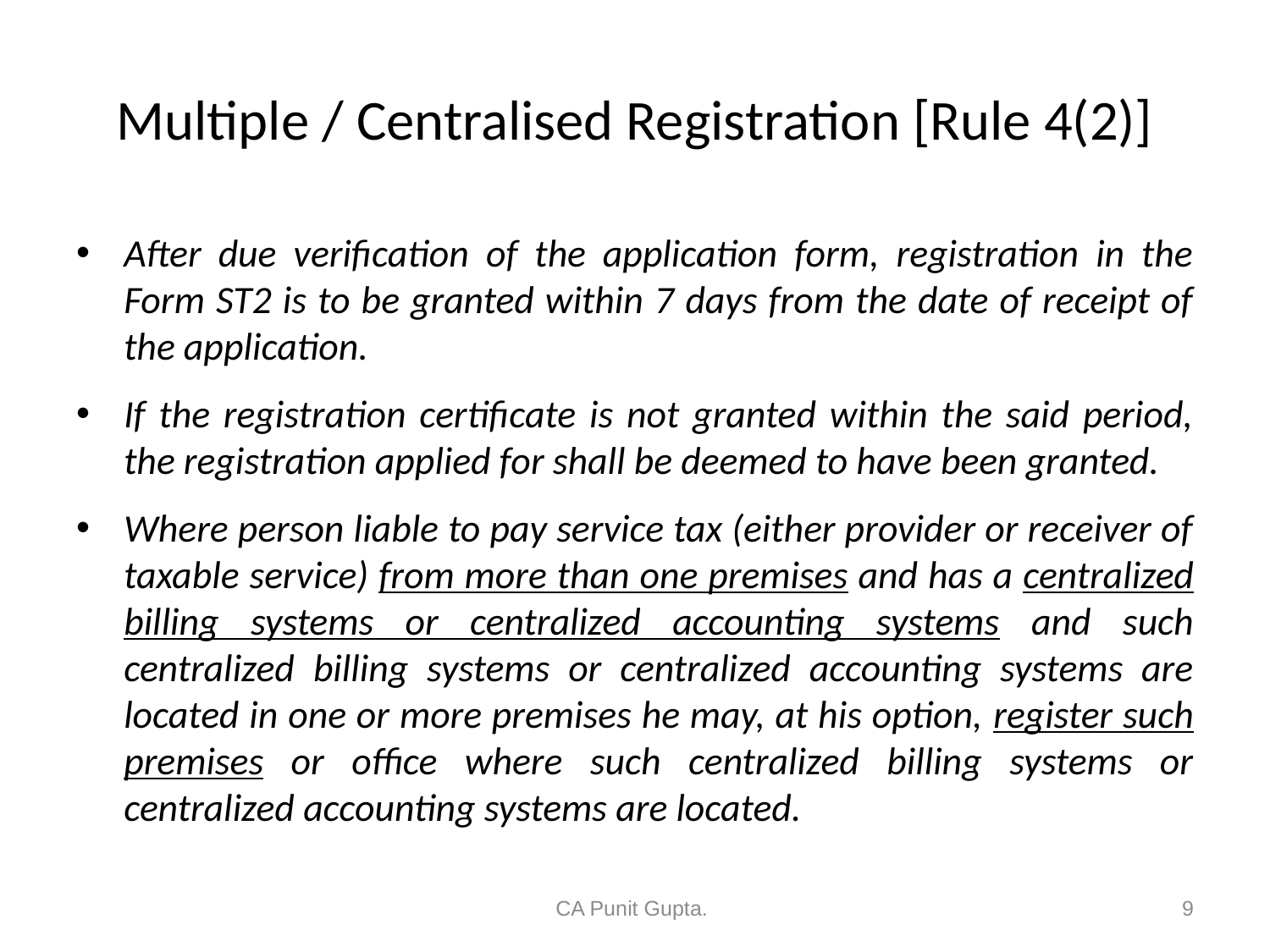

# Multiple / Centralised Registration [Rule 4(2)]
After due verification of the application form, registration in the Form ST2 is to be granted within 7 days from the date of receipt of the application.
If the registration certificate is not granted within the said period, the registration applied for shall be deemed to have been granted.
Where person liable to pay service tax (either provider or receiver of taxable service) from more than one premises and has a centralized billing systems or centralized accounting systems and such centralized billing systems or centralized accounting systems are located in one or more premises he may, at his option, register such premises or office where such centralized billing systems or centralized accounting systems are located.
CA Punit Gupta.
9